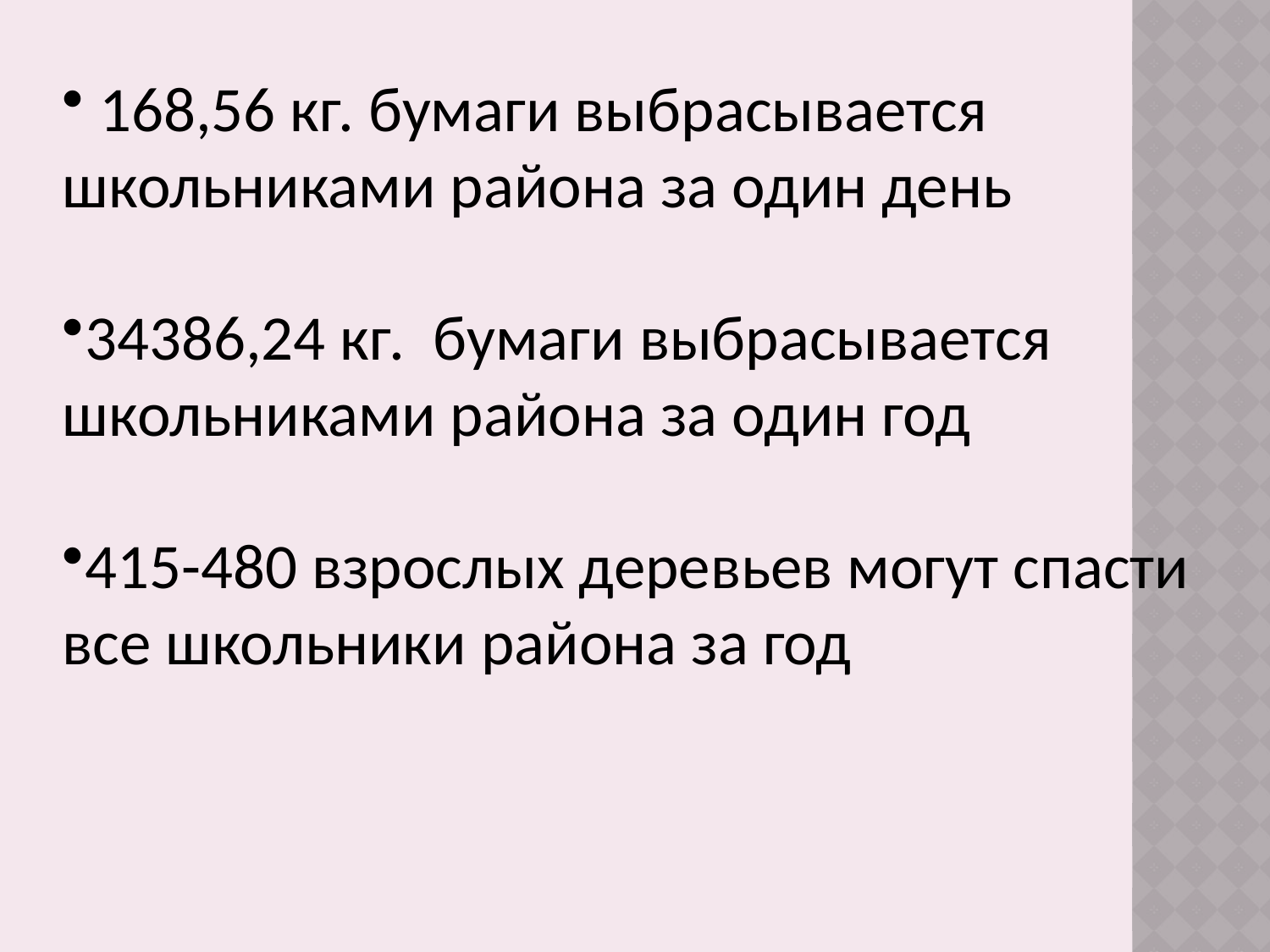

168,56 кг. бумаги выбрасывается школьниками района за один день

34386,24 кг.  бумаги выбрасывается школьниками района за один год

415-480 взрослых деревьев могут спасти все школьники района за год